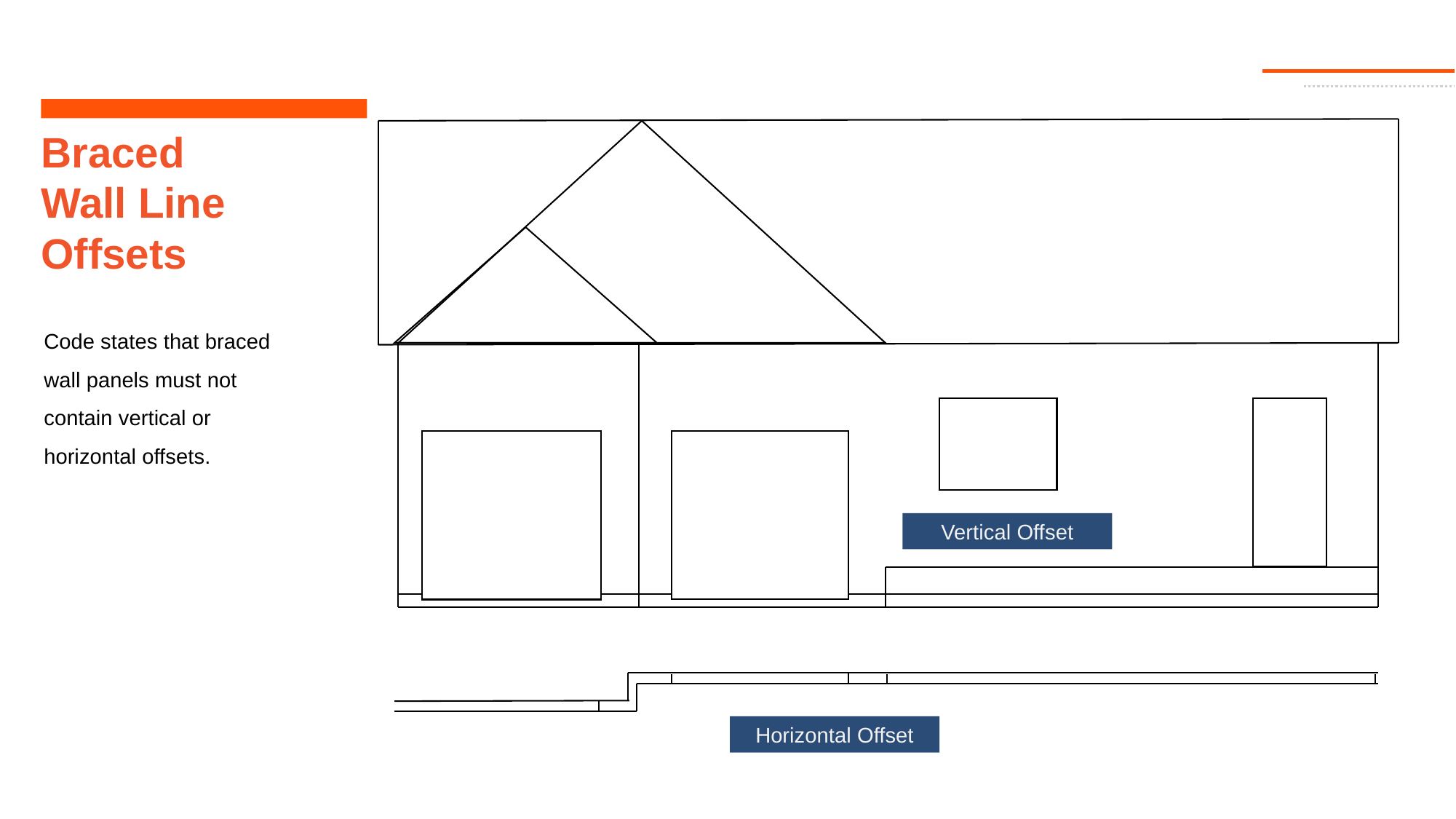

# Braced Wall Line Offsets

Code states that braced wall panels must not contain vertical or horizontal offsets.
Vertical Offset
Horizontal Offset